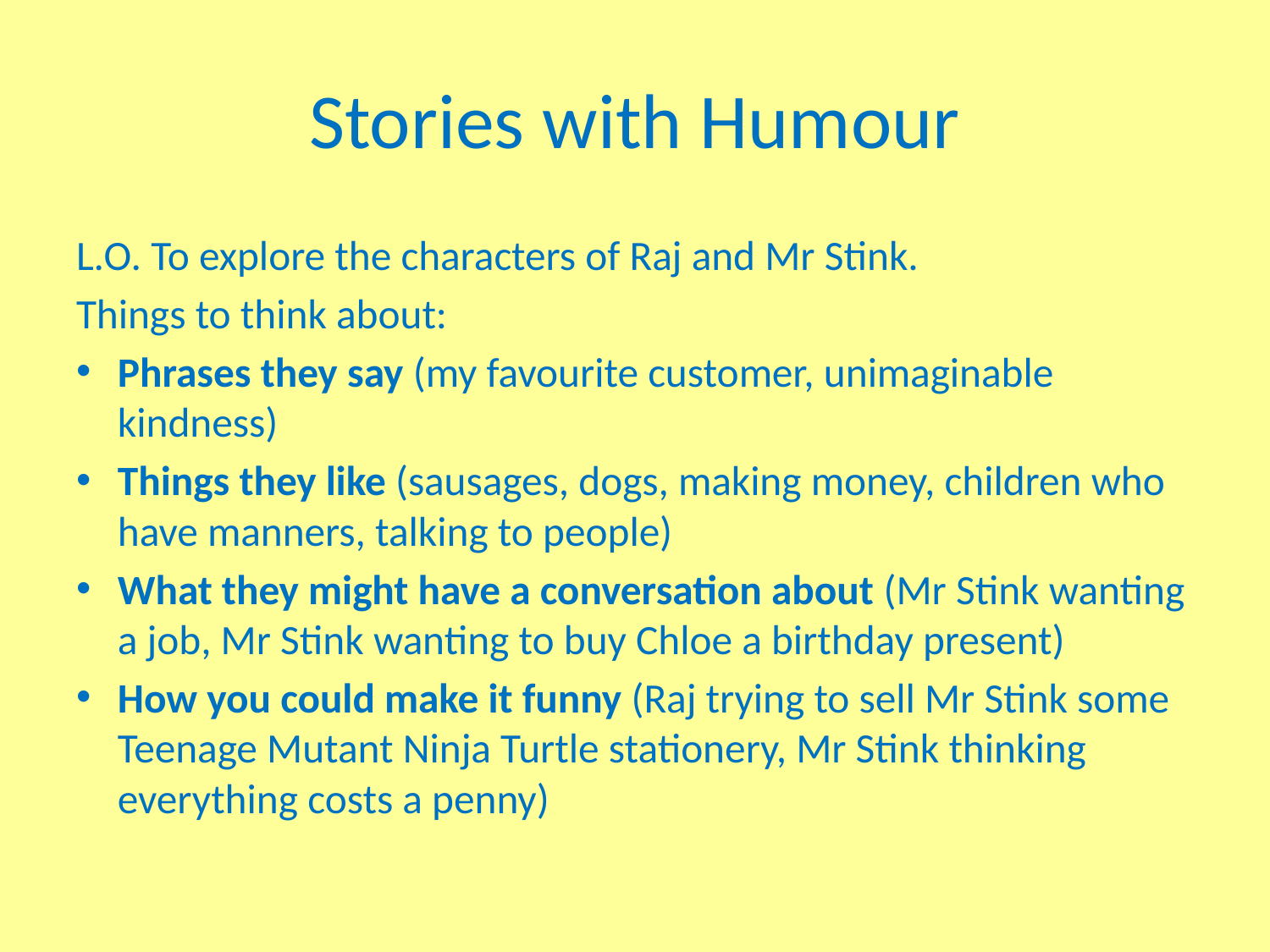

# Stories with Humour
L.O. To explore the characters of Raj and Mr Stink.
Things to think about:
Phrases they say (my favourite customer, unimaginable kindness)
Things they like (sausages, dogs, making money, children who have manners, talking to people)
What they might have a conversation about (Mr Stink wanting a job, Mr Stink wanting to buy Chloe a birthday present)
How you could make it funny (Raj trying to sell Mr Stink some Teenage Mutant Ninja Turtle stationery, Mr Stink thinking everything costs a penny)